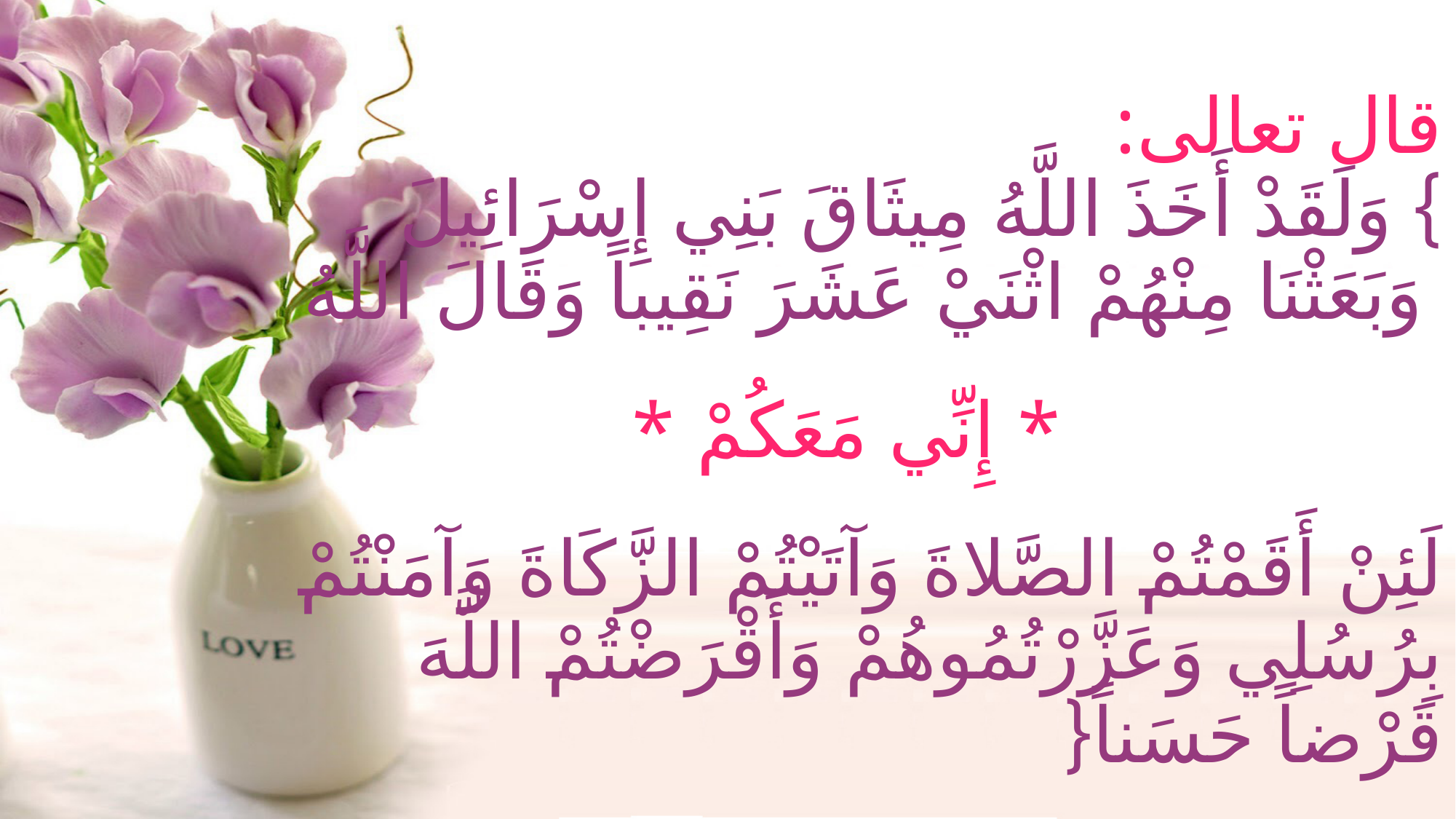

# قال تعالى: } وَلَقَدْ أَخَذَ اللَّهُ مِيثَاقَ بَنِي إِسْرَائِيلَ وَبَعَثْنَا مِنْهُمْ اثْنَيْ عَشَرَ نَقِيباً وَقَالَ اللَّهُ * إِنِّي مَعَكُمْ * لَئِنْ أَقَمْتُمْ الصَّلاةَ وَآتَيْتُمْ الزَّكَاةَ وَآمَنْتُمْ بِرُسُلِي وَعَزَّرْتُمُوهُمْ وَأَقْرَضْتُمْ اللَّهَ قَرْضاً حَسَناً{